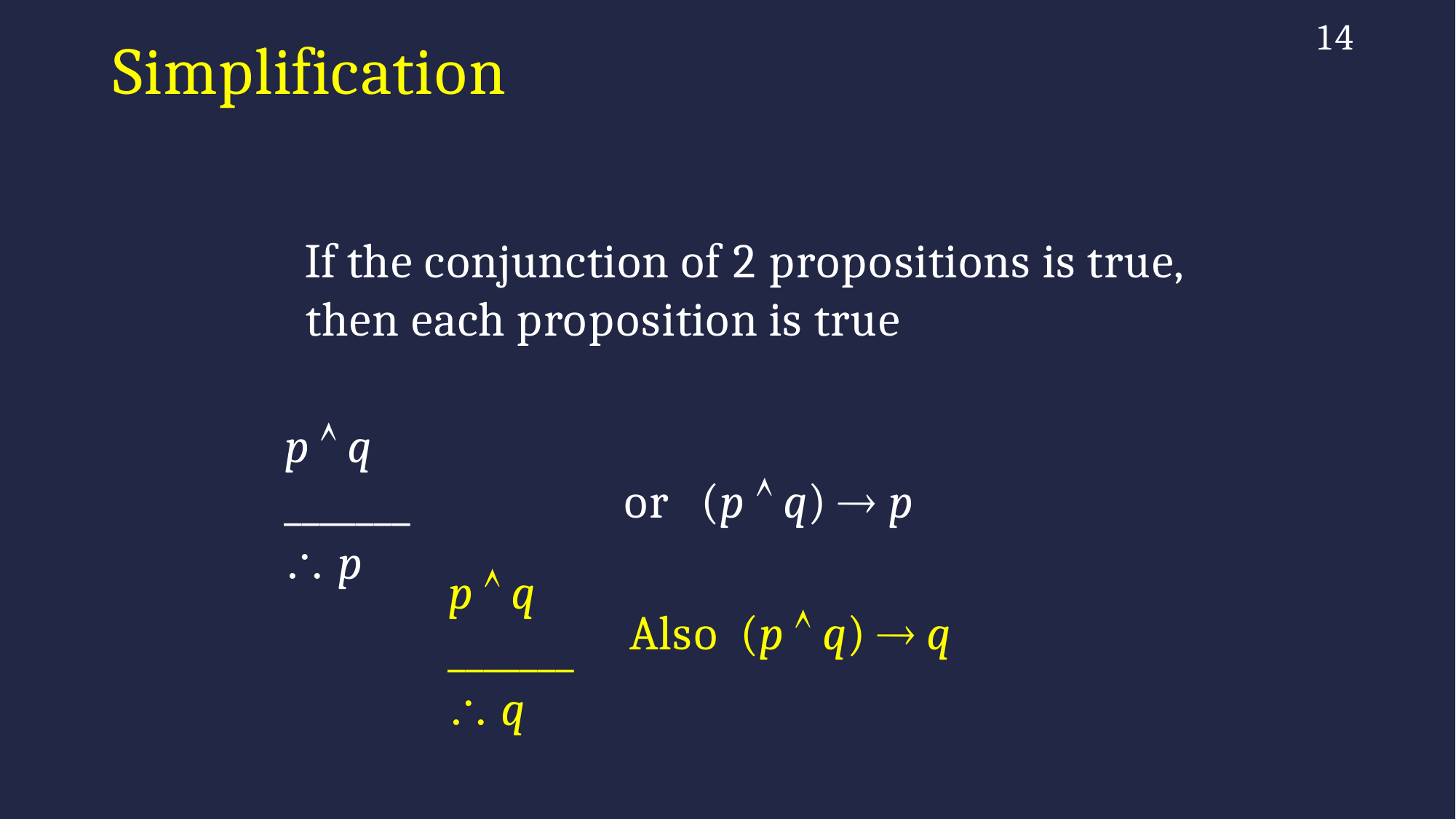

14
# Simplification
If the conjunction of 2 propositions is true,
then each proposition is true
p ∧ q
_______
∴ p
or   (p ∧ q) → p
p ∧ q
_______
∴ q
Also  (p ∧ q) → q